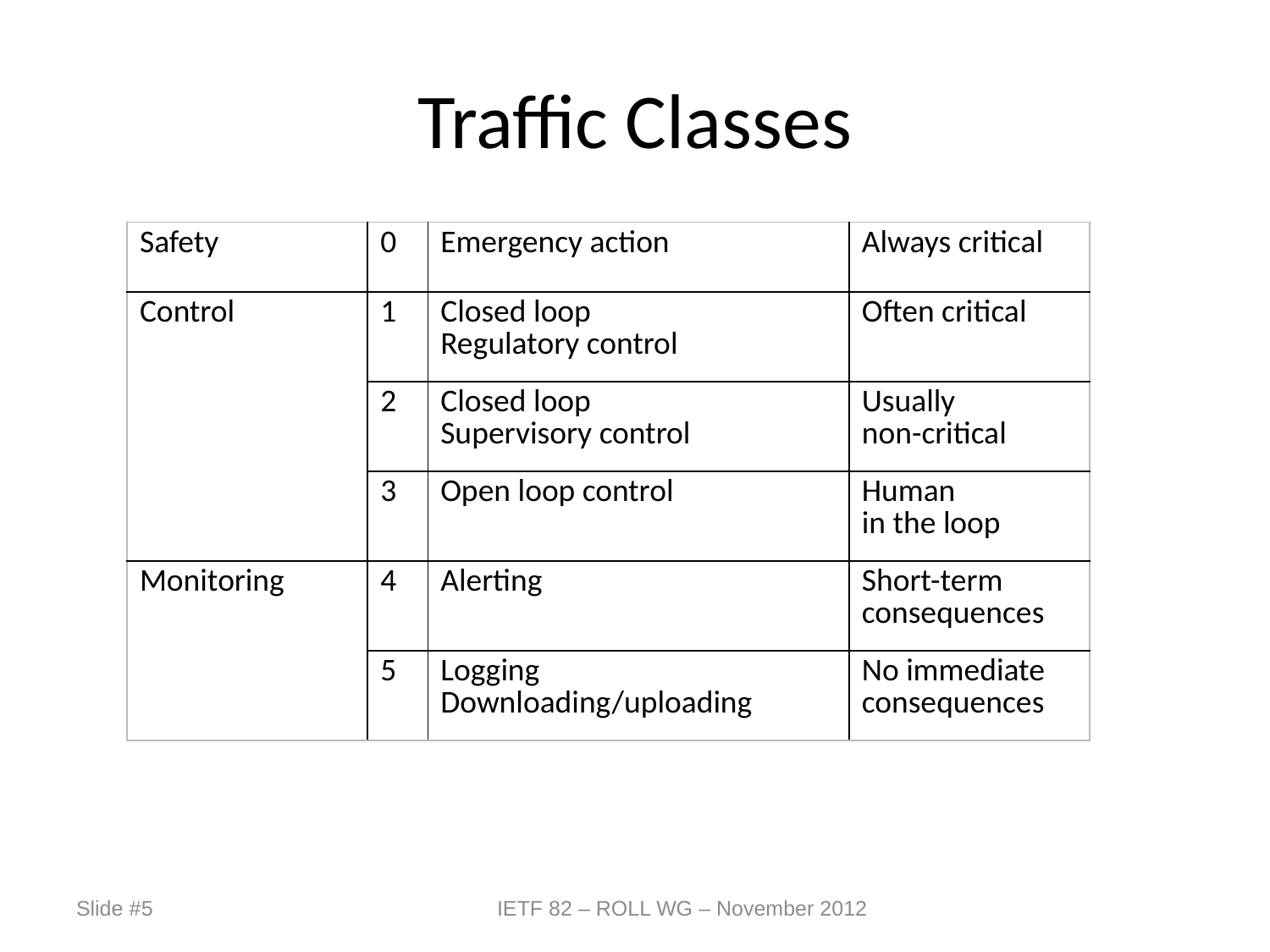

# Traffic Classes
| Safety | 0 | Emergency action | Always critical |
| --- | --- | --- | --- |
| Control | 1 | Closed loop Regulatory control | Often critical |
|  | 2 | Closed loop Supervisory control | Usually non-critical |
|  | 3 | Open loop control | Human in the loop |
| Monitoring | 4 | Alerting | Short-term consequences |
|  | 5 | Logging Downloading/uploading | No immediate consequences |
Slide #5
IETF 82 – ROLL WG – November 2012